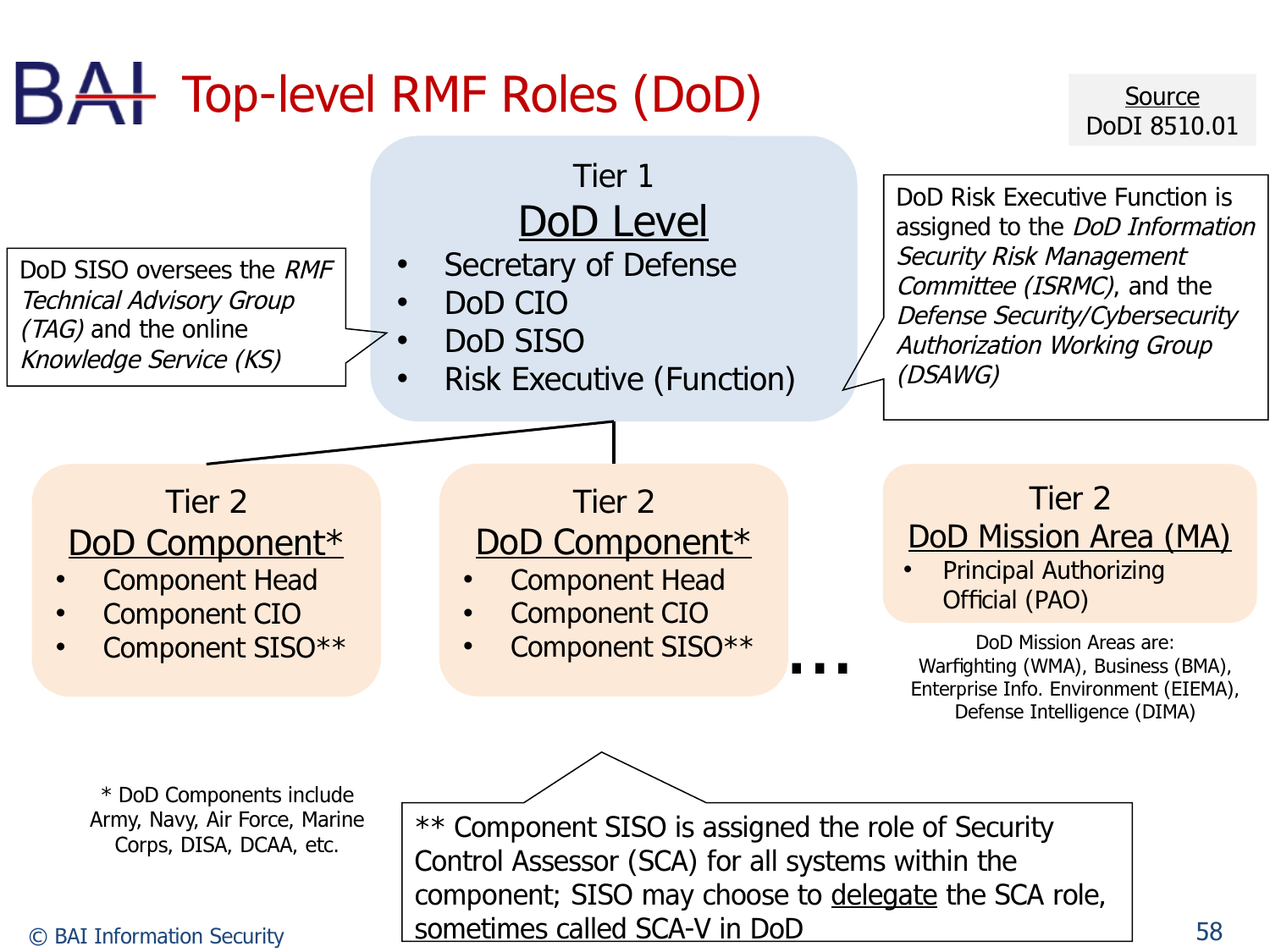

# Top-level RMF Roles (DoD)
Source
DoDI 8510.01
Tier 1
DoD Level
Secretary of Defense
DoD CIO
DoD SISO
Risk Executive (Function)
DoD Risk Executive Function is assigned to the DoD Information Security Risk Management Committee (ISRMC), and the Defense Security/Cybersecurity Authorization Working Group (DSAWG)
DoD SISO oversees the RMF Technical Advisory Group (TAG) and the online Knowledge Service (KS)
Tier 2
DoD Component*
Component Head
Component CIO
Component SISO**
Tier 2
DoD Component*
Component Head
Component CIO
Component SISO**
Tier 2
DoD Mission Area (MA)
Principal Authorizing Official (PAO)
…
DoD Mission Areas are:
Warfighting (WMA), Business (BMA), Enterprise Info. Environment (EIEMA), Defense Intelligence (DIMA)
* DoD Components include Army, Navy, Air Force, Marine Corps, DISA, DCAA, etc.
** Component SISO is assigned the role of Security Control Assessor (SCA) for all systems within the component; SISO may choose to delegate the SCA role, sometimes called SCA-V in DoD